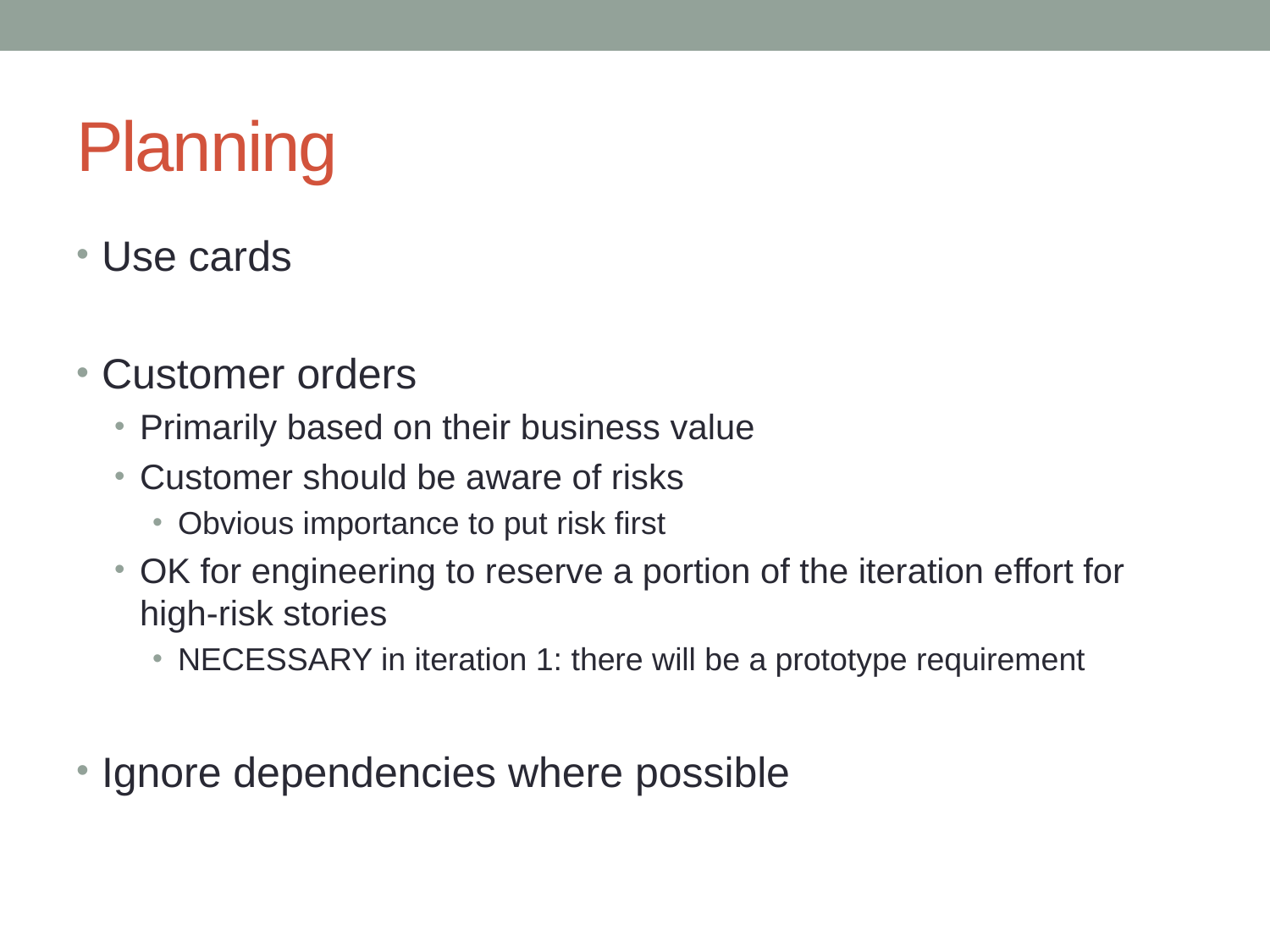

# Planning
Use cards

Customer orders
Primarily based on their business value
Customer should be aware of risks
Obvious importance to put risk first
OK for engineering to reserve a portion of the iteration effort for high-risk stories
NECESSARY in iteration 1: there will be a prototype requirement

Ignore dependencies where possible